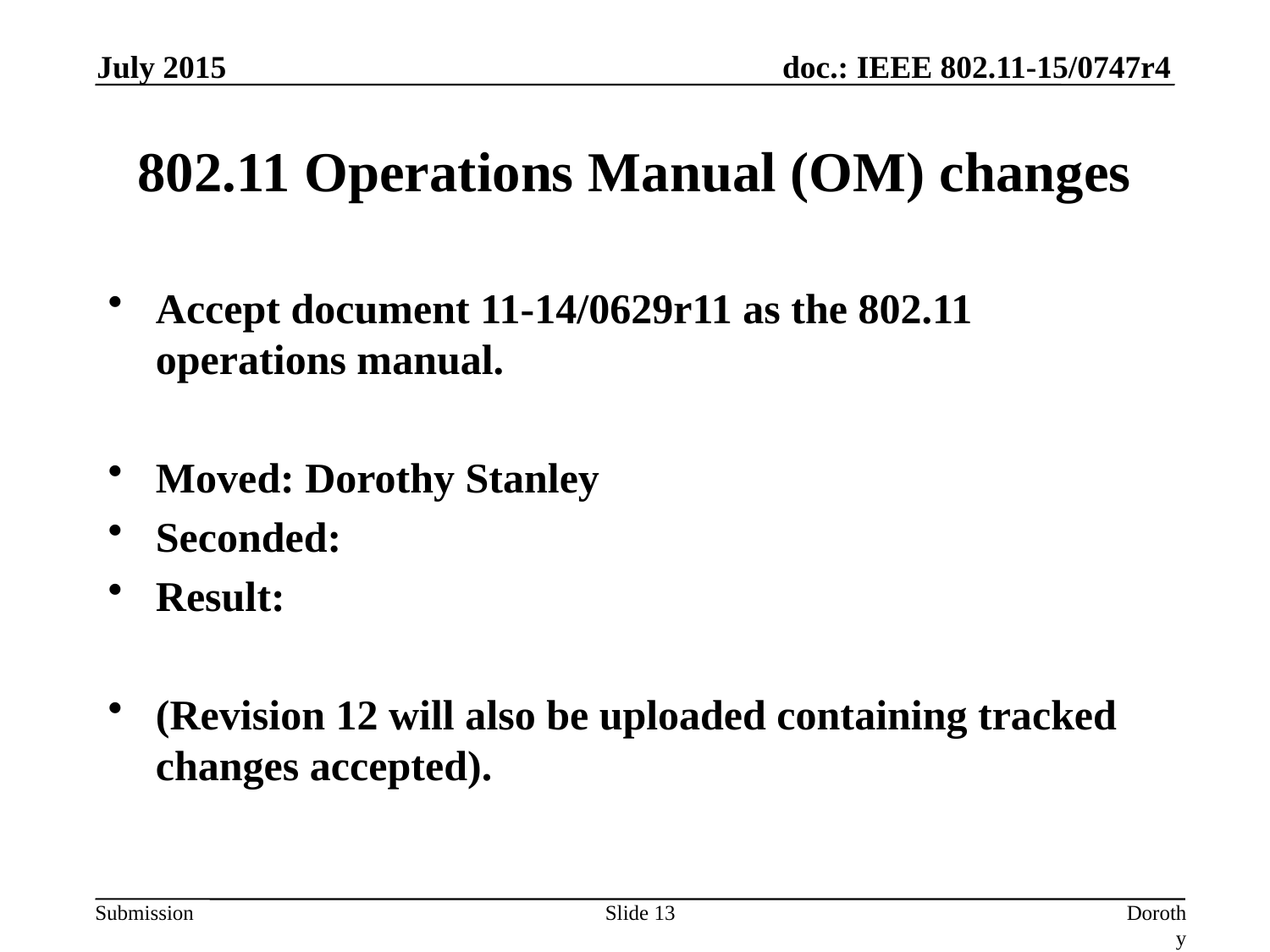

July 2015
# 802.11 Operations Manual (OM) changes
Accept document 11-14/0629r11 as the 802.11 operations manual.

Moved: Dorothy Stanley
Seconded:
Result:

(Revision 12 will also be uploaded containing tracked changes accepted).
Slide 13
Dorothy Stanley, HP-Aruba Networks